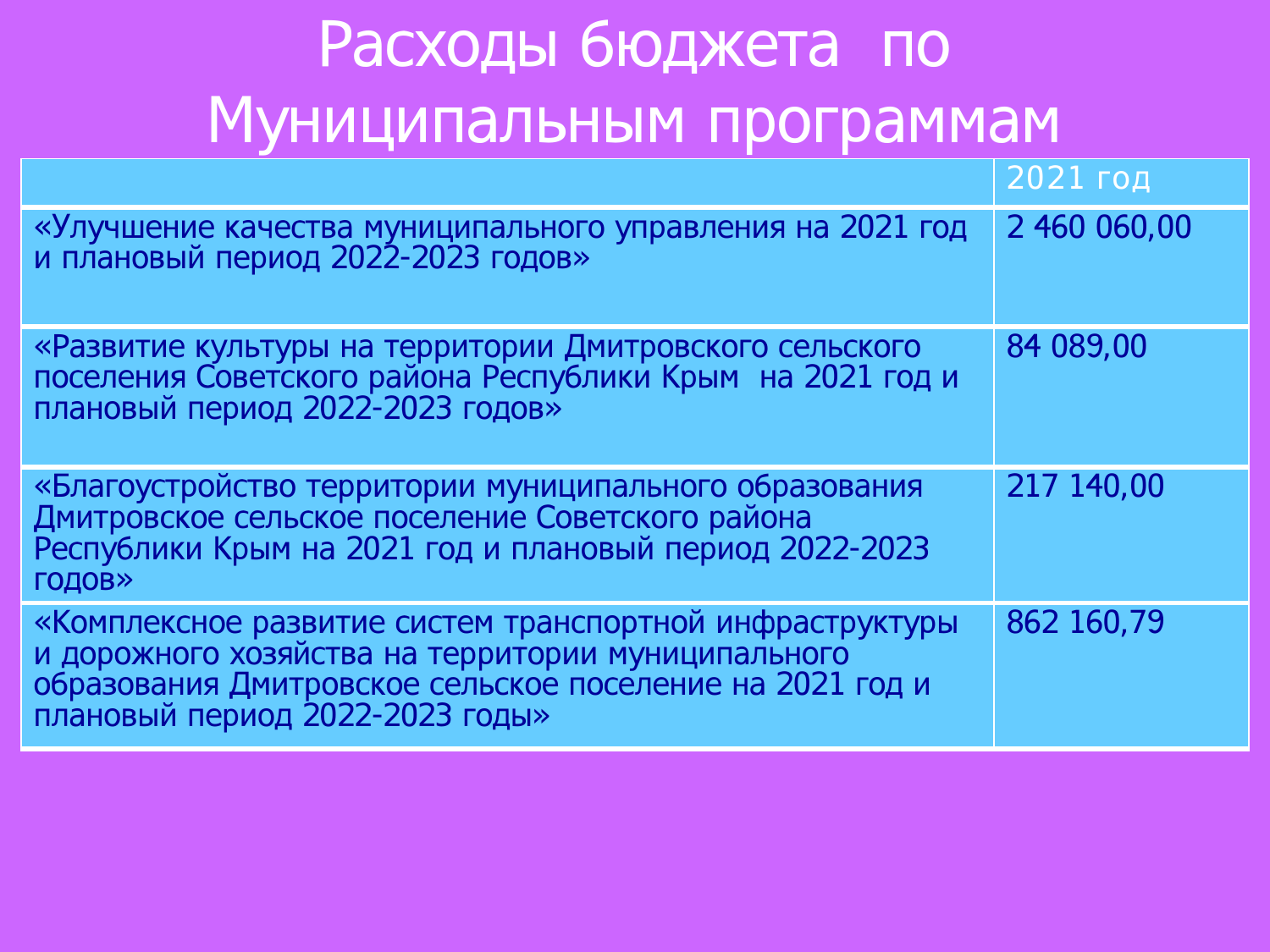

# Расходы бюджета  по Муниципальным программам
|  | 2021 год |
| --- | --- |
| «Улучшение качества муниципального управления на 2021 год и плановый период 2022-2023 годов» | 2 460 060,00 |
| «Развитие культуры на территории Дмитровского сельского поселения Советского района Республики Крым на 2021 год и плановый период 2022-2023 годов» | 84 089,00 |
| «Благоустройство территории муниципального образования Дмитровское сельское поселение Советского района Республики Крым на 2021 год и плановый период 2022-2023 годов» | 217 140,00 |
| «Комплексное развитие систем транспортной инфраструктуры и дорожного хозяйства на территории муниципального образования Дмитровское сельское поселение на 2021 год и плановый период 2022-2023 годы» | 862 160,79 |